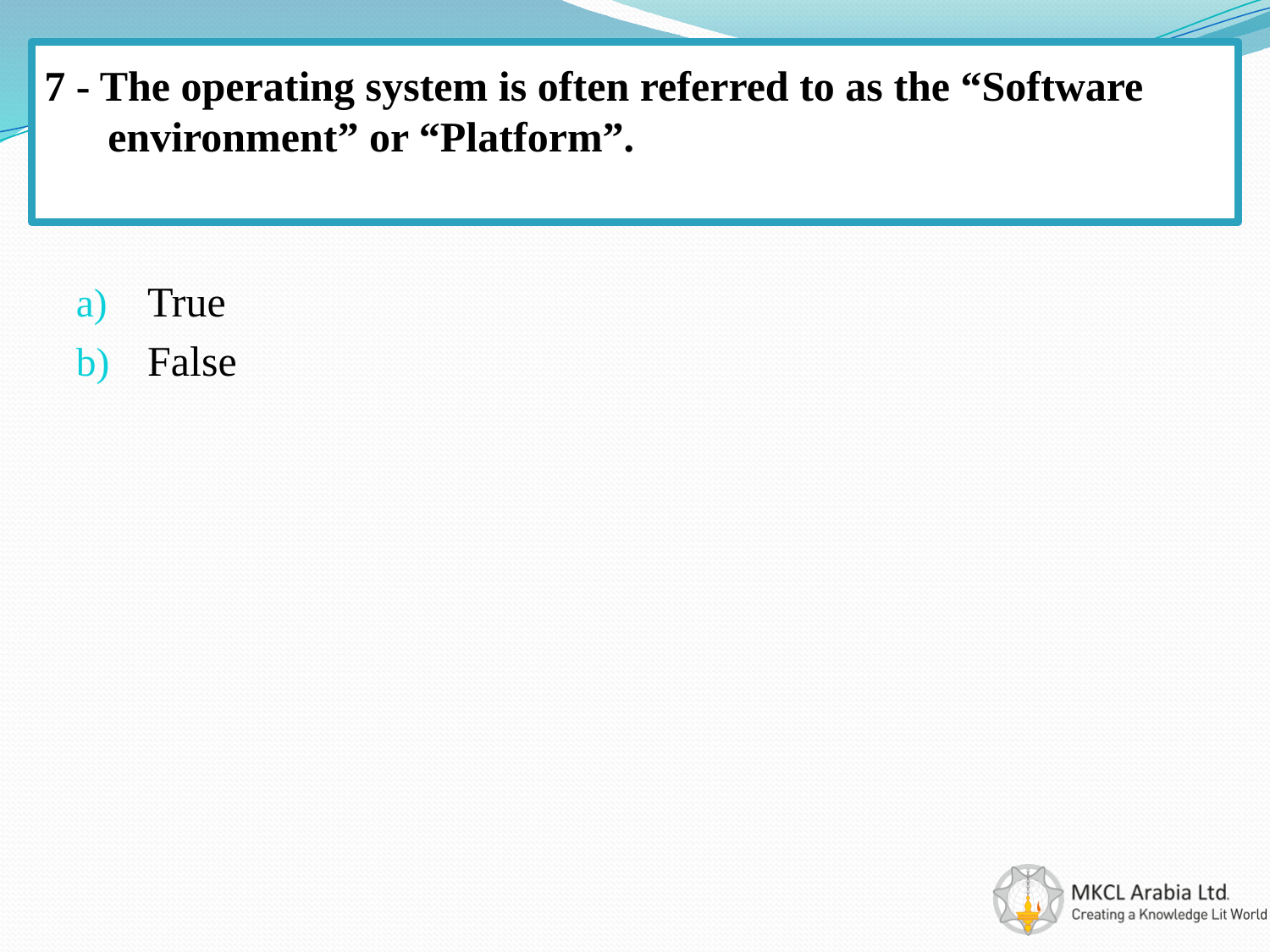

# 7 - The operating system is often referred to as the “Software environment” or “Platform”.
True
False